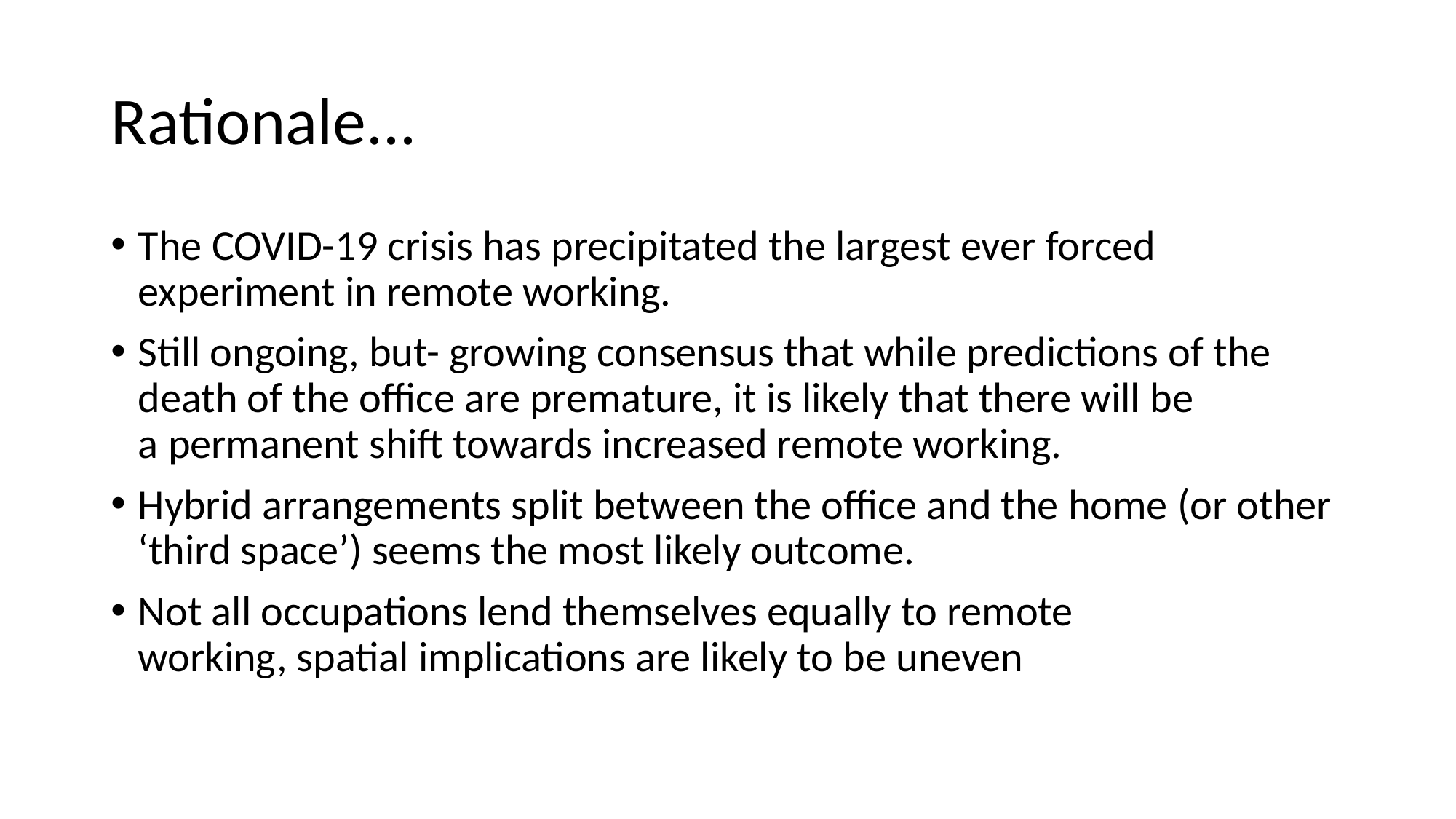

# Rationale...
The COVID-19 crisis has precipitated the largest ever forced experiment in remote working.
Still ongoing, but- growing consensus that while predictions of the death of the office are premature, it is likely that there will be a permanent shift towards increased remote working.
Hybrid arrangements split between the office and the home (or other ‘third space’) seems the most likely outcome.
Not all occupations lend themselves equally to remote working, spatial implications are likely to be uneven